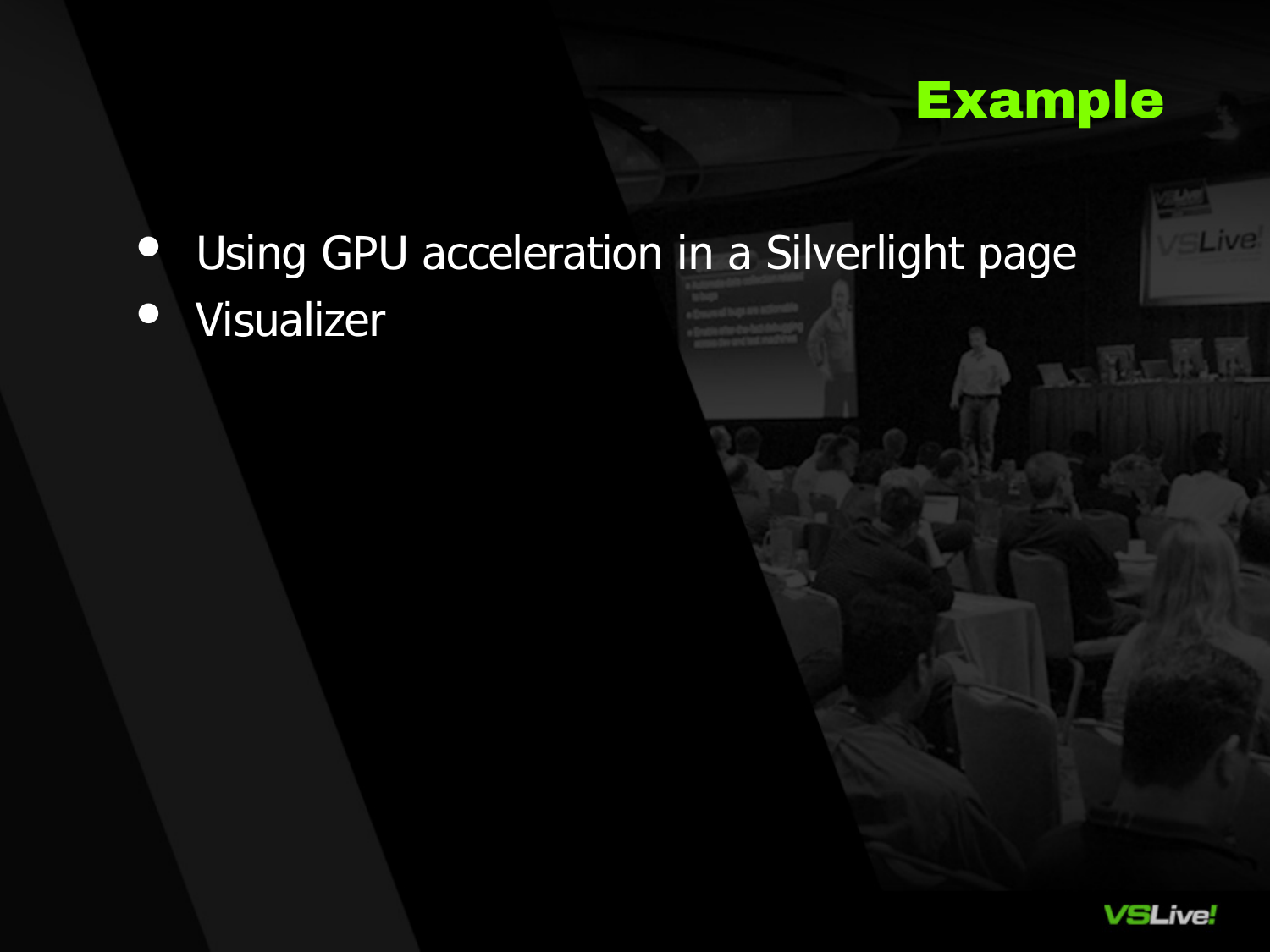

# Example
Using GPU acceleration in a Silverlight page
Visualizer